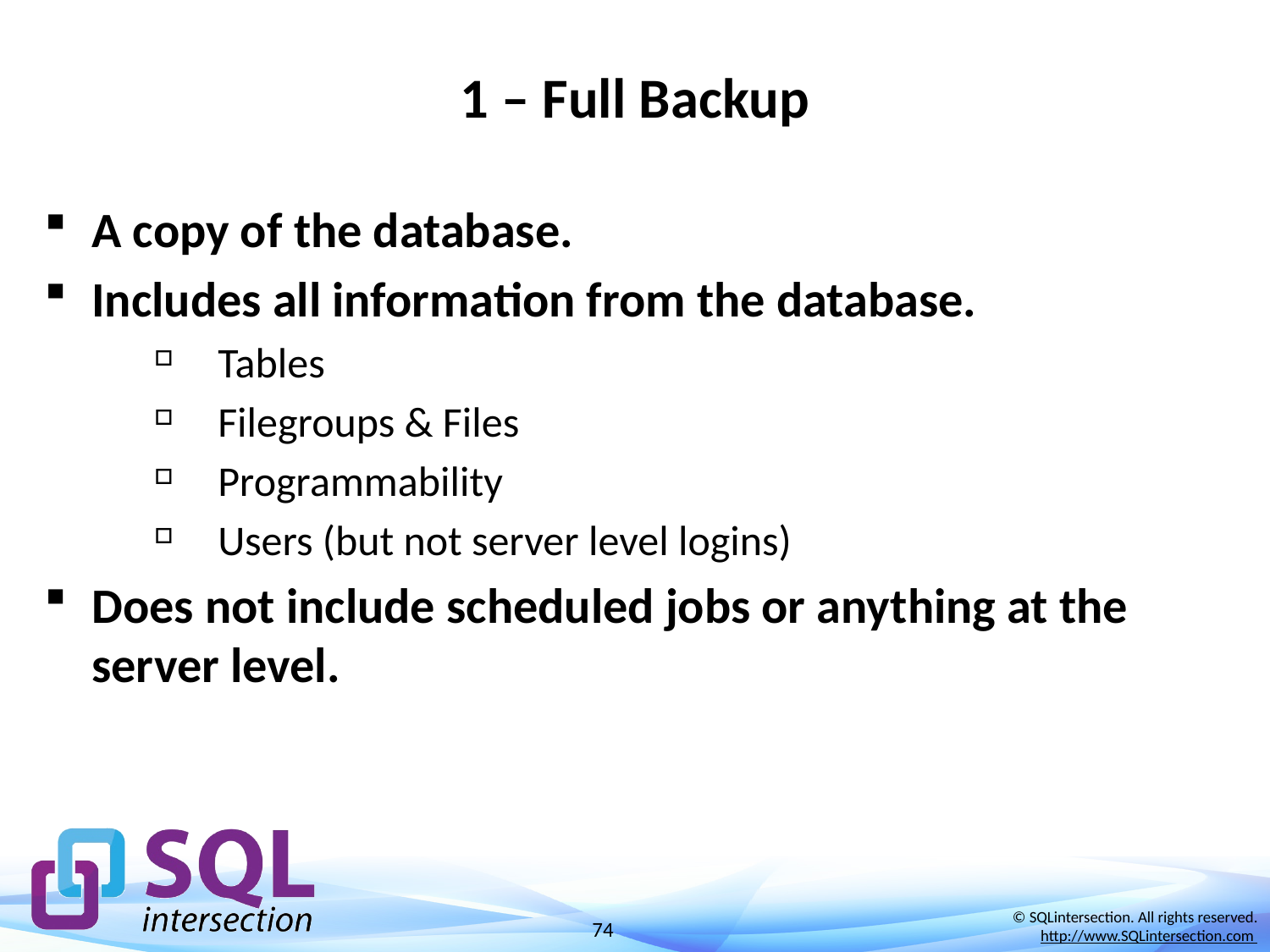

# 1 – Full Backup
A copy of the database.
Includes all information from the database.
Tables
Filegroups & Files
Programmability
Users (but not server level logins)
Does not include scheduled jobs or anything at the server level.